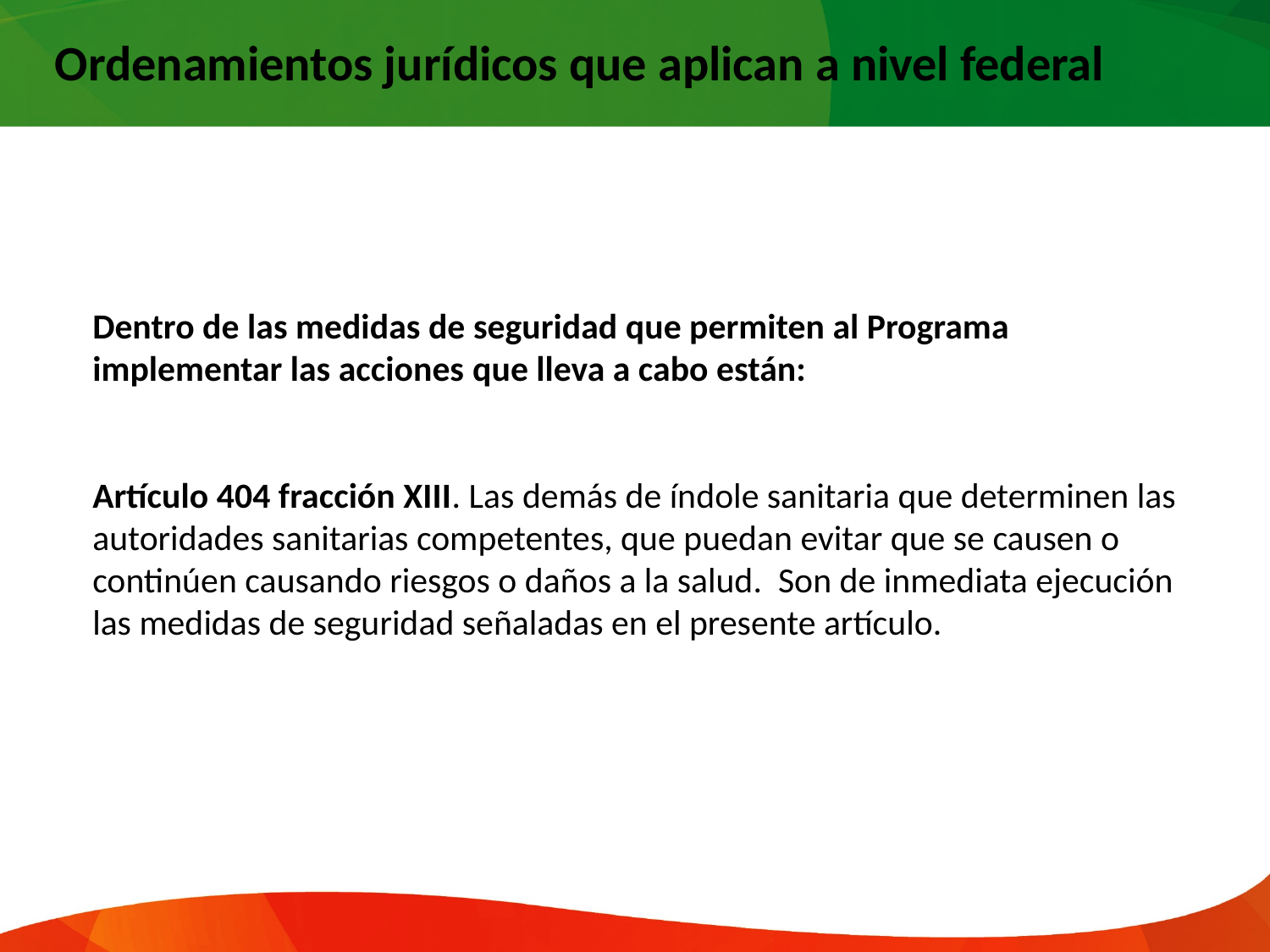

Ordenamientos jurídicos que aplican a nivel federal

Dentro de las medidas de seguridad que permiten al Programa implementar las acciones​ que lleva a cabo están:

​
Artículo 404 fracción XIII. Las demás de índole sanitaria que determinen las autoridades sanitarias competentes, que puedan evitar que se causen o continúen causando riesgos o daños a la salud.  Son de inmediata ejecución las medidas de seguridad señaladas en el presente artículo.​